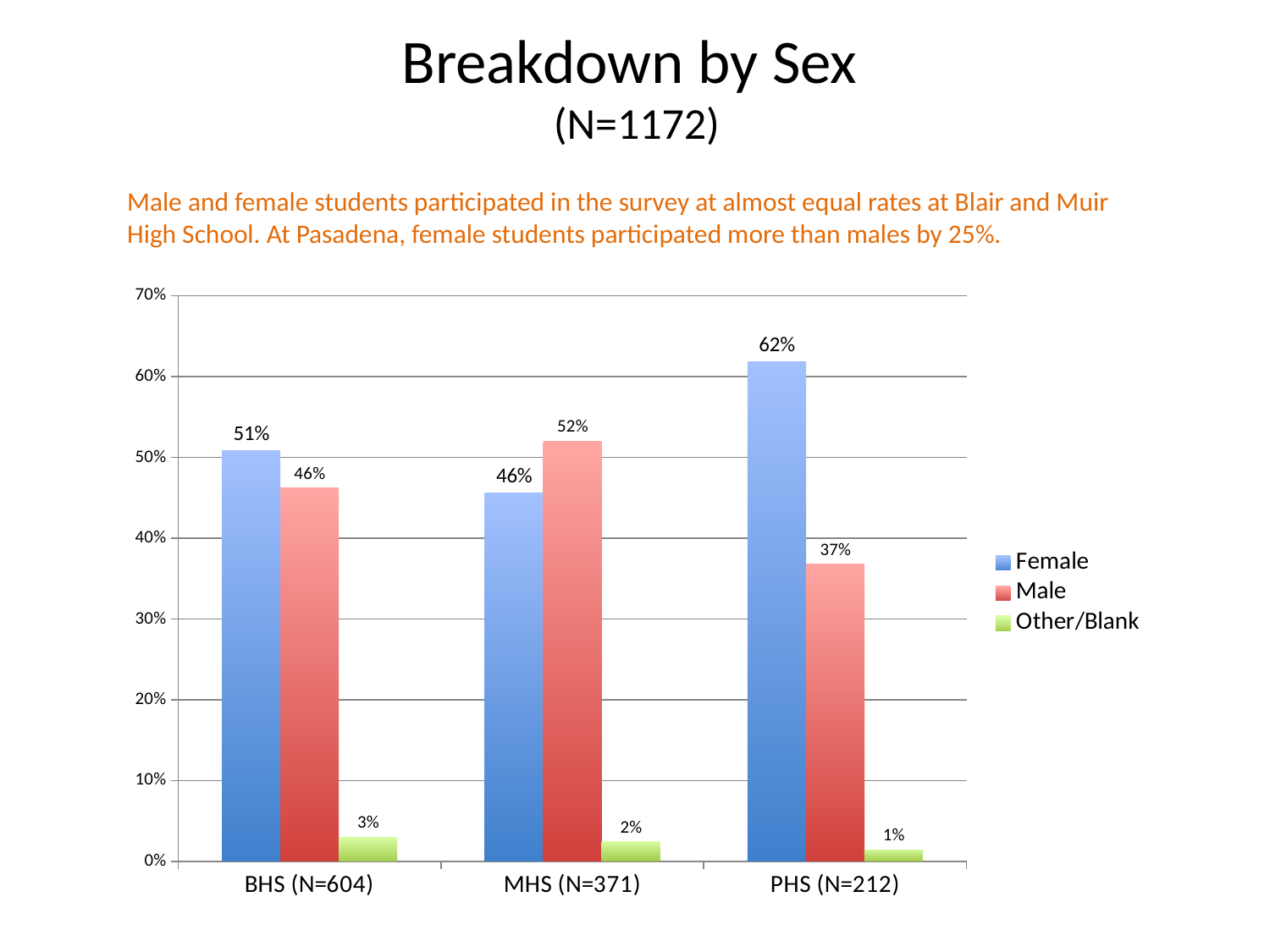

# Breakdown by Sex (N=1172)
Male and female students participated in the survey at almost equal rates at Blair and Muir High School. At Pasadena, female students participated more than males by 25%.

### Chart

| Category | Female | Male | Other/Blank |
|---|---|---|---|
| BHS (N=604) | 0.508278145695364 | 0.461920529801324 | 0.0298013245033113 |
| MHS (N=371) | 0.455525606469003 | 0.520215633423181 | 0.0242587601078167 |
| PHS (N=212) | 0.617924528301887 | 0.367924528301887 | 0.0141509433962264 |